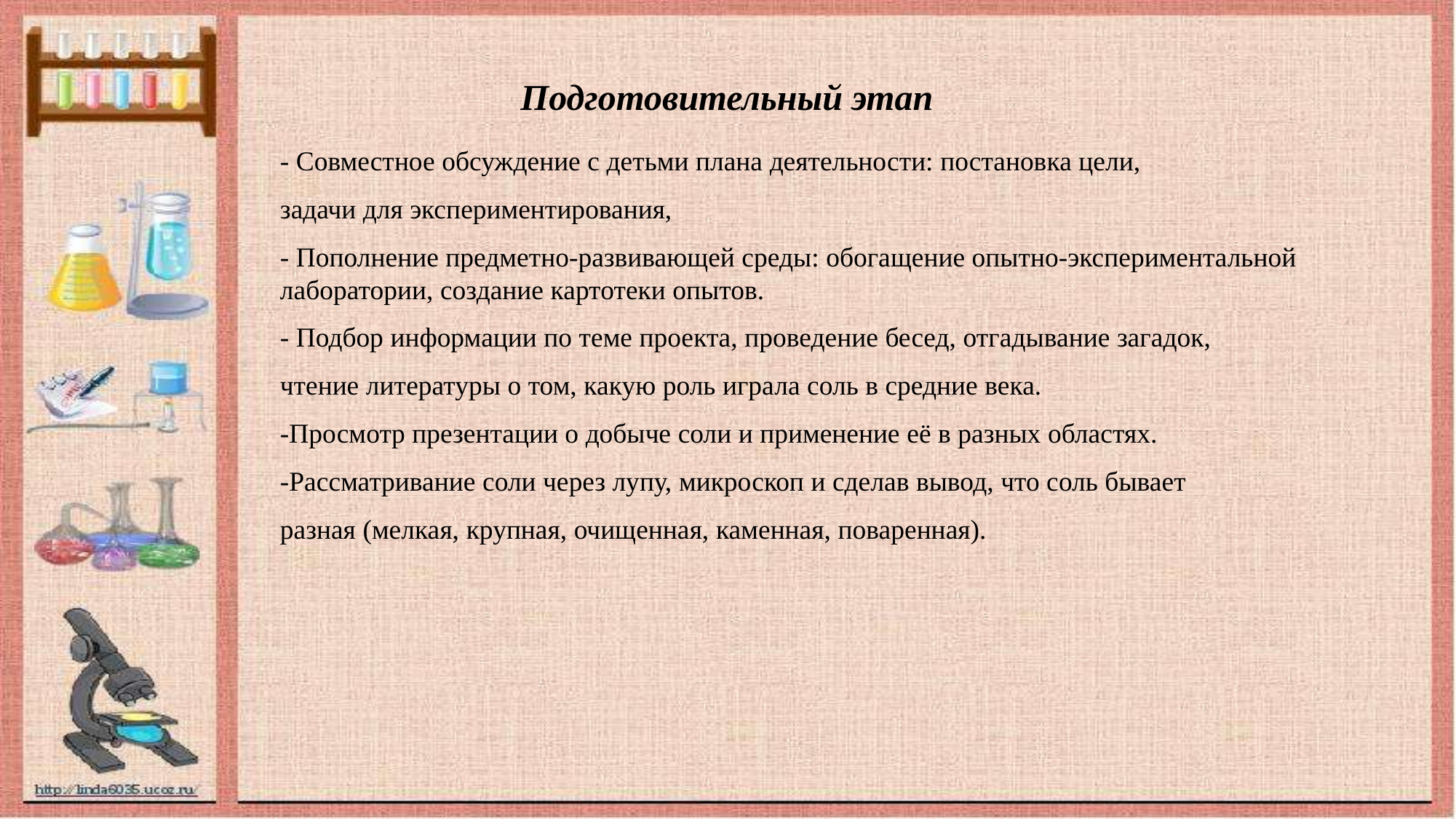

# Подготовительный этап
- Совместное обсуждение с детьми плана деятельности: постановка цели,
задачи для экспериментирования,
- Пополнение предметно-развивающей среды: обогащение опытно-экспериментальной лаборатории, создание картотеки опытов.
- Подбор информации по теме проекта, проведение бесед, отгадывание загадок,
чтение литературы о том, какую роль играла соль в средние века.
-Просмотр презентации о добыче соли и применение её в разных областях.
-Рассматривание соли через лупу, микроскоп и сделав вывод, что соль бывает
разная (мелкая, крупная, очищенная, каменная, поваренная).